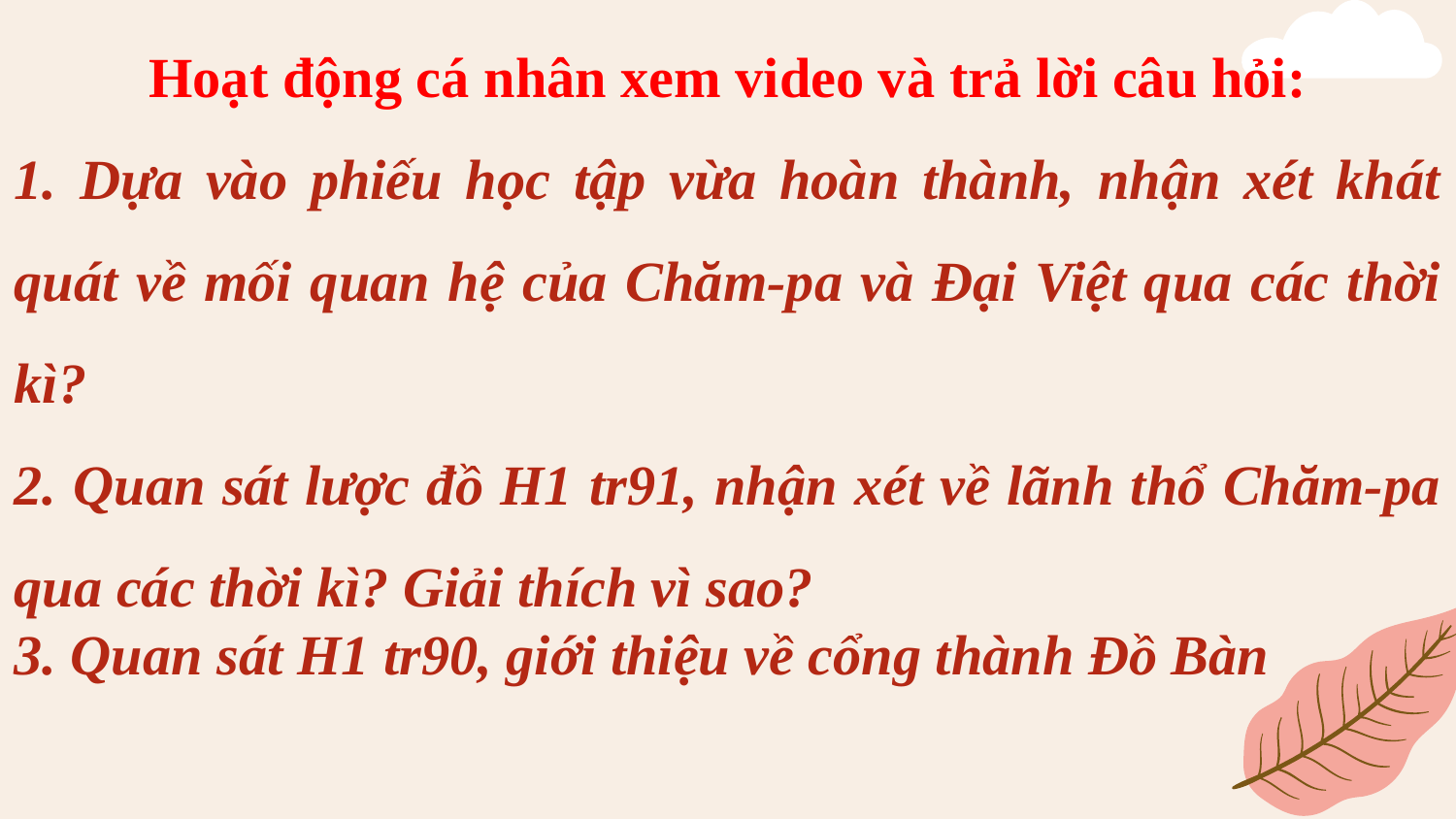

Hoạt động cá nhân xem video và trả lời câu hỏi:
1. Dựa vào phiếu học tập vừa hoàn thành, nhận xét khát quát về mối quan hệ của Chăm-pa và Đại Việt qua các thời kì?
2. Quan sát lược đồ H1 tr91, nhận xét về lãnh thổ Chăm-pa qua các thời kì? Giải thích vì sao?
3. Quan sát H1 tr90, giới thiệu về cổng thành Đồ Bàn